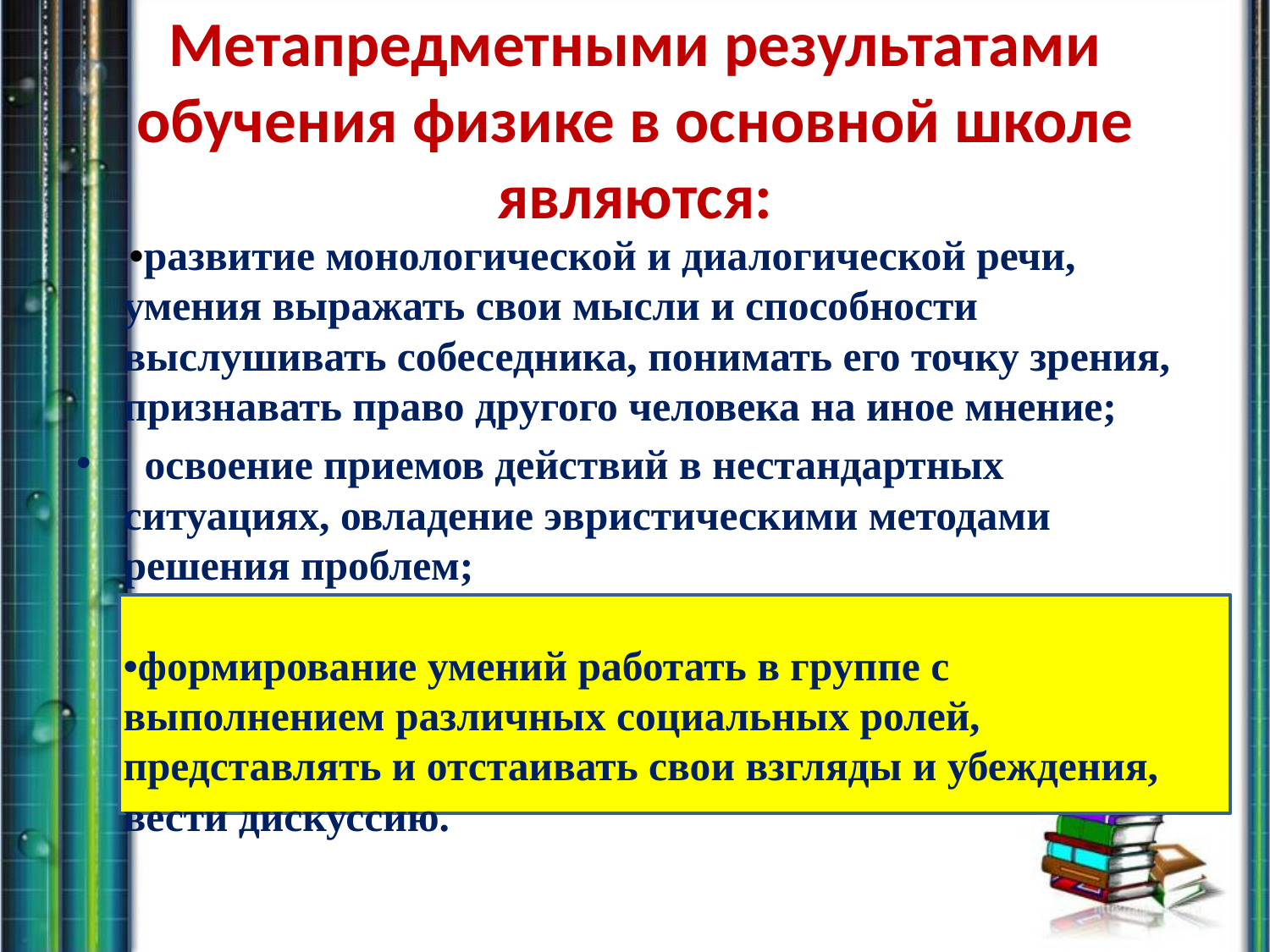

# Метапредметными результатами обучения физике в основной школе являются:
     •развитие монологической и диалогической речи, умения выражать свои мысли и способности выслушивать собеседника, понимать его точку зрения, признавать право другого человека на иное мнение;
  освоение приемов действий в нестандартных ситуациях, овладение эвристическими методами решения проблем;
•формирование умений работать в группе с выполнением различных социальных ролей, представлять и отстаивать свои взгляды и убеждения, вести дискуссию.